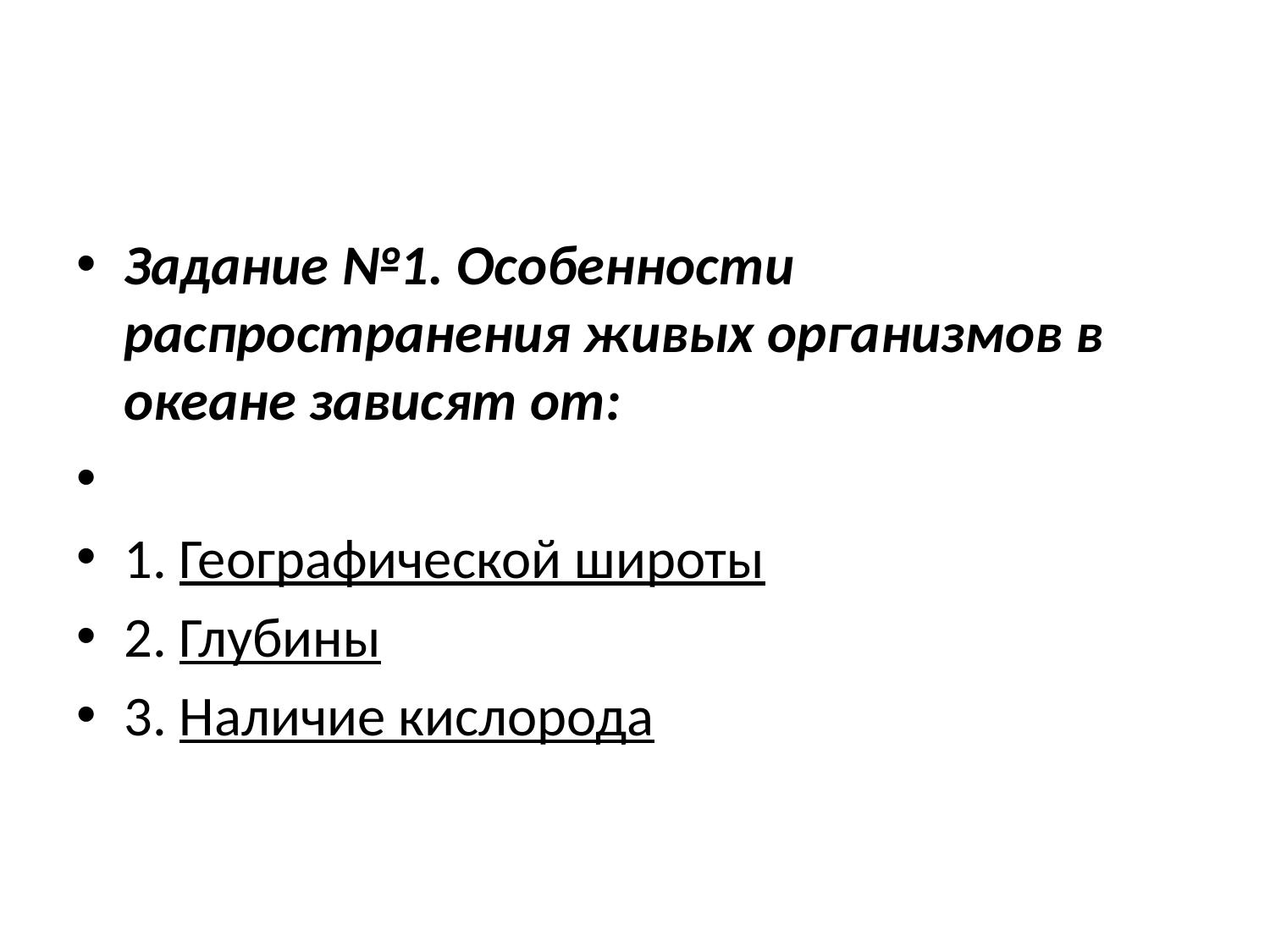

#
Задание №1. Особенности распространения живых организмов в океане зависят от:

1. Географической широты
2. Глубины
3. Наличие кислорода